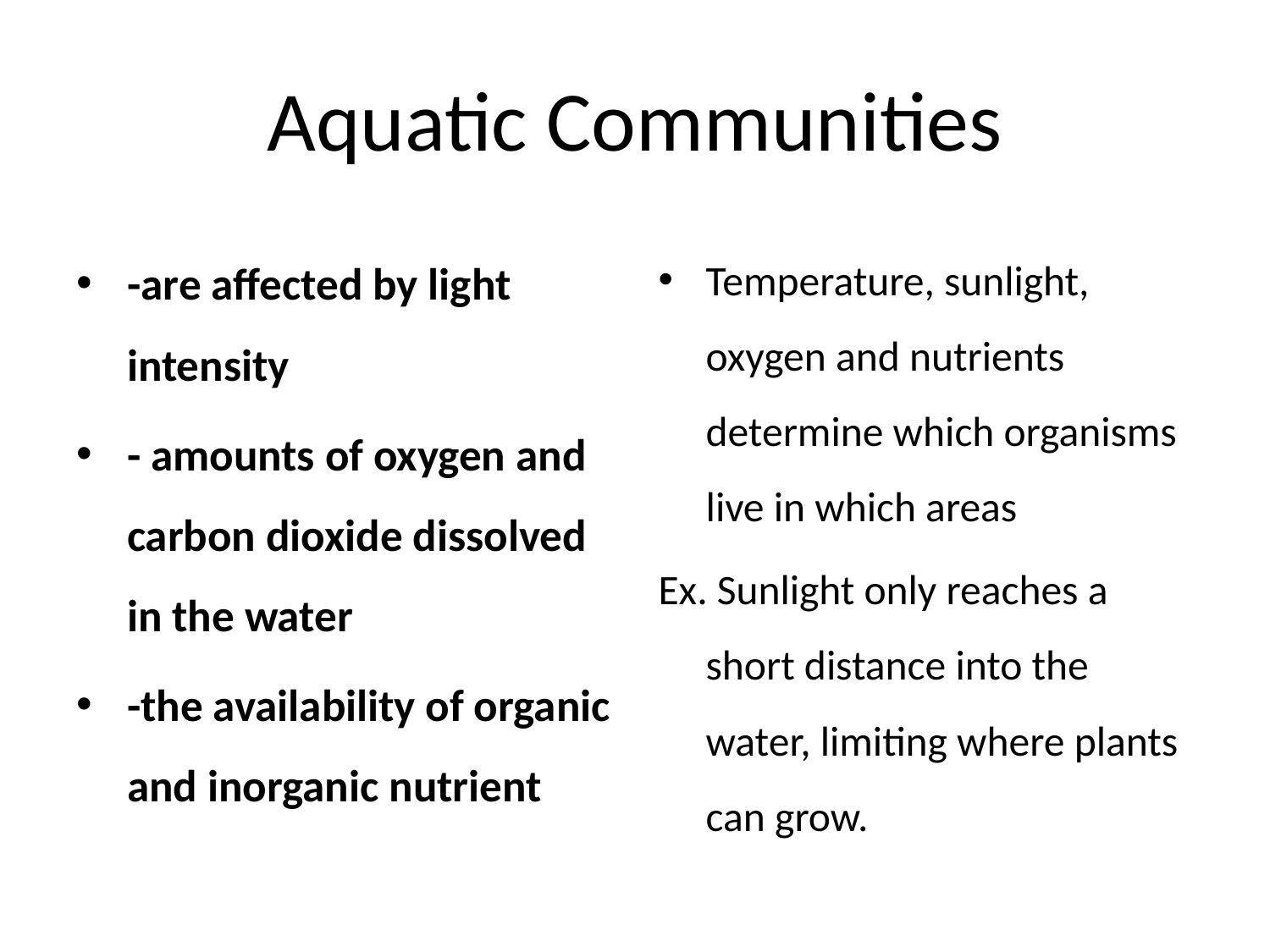

# Aquatic Communities
-are affected by light intensity
- amounts of oxygen and carbon dioxide dissolved in the water
-the availability of organic and inorganic nutrient
Temperature, sunlight, oxygen and nutrients determine which organisms live in which areas
Ex. Sunlight only reaches a short distance into the water, limiting where plants can grow.